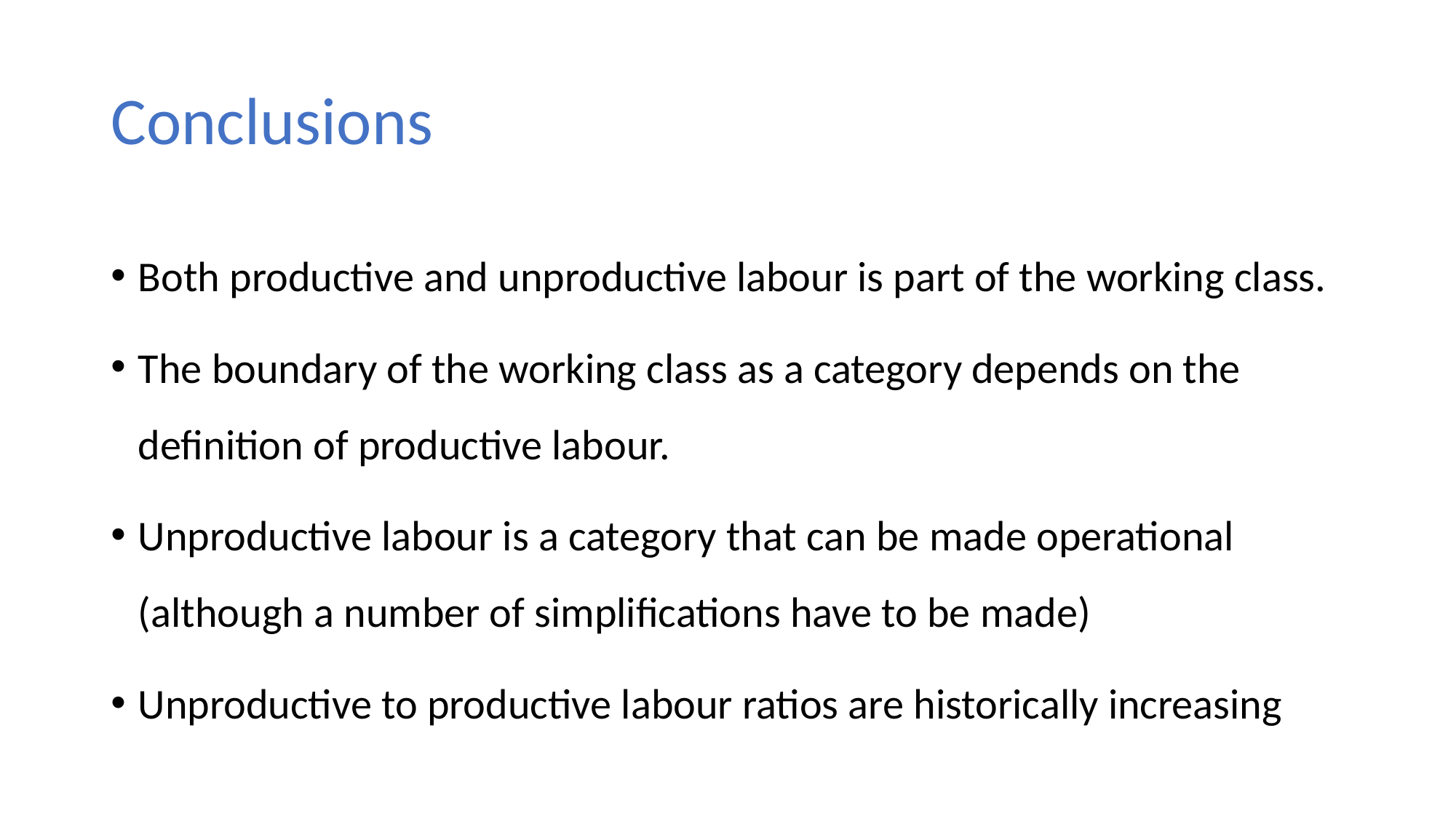

# Conclusions
Both productive and unproductive labour is part of the working class.
The boundary of the working class as a category depends on the definition of productive labour.
Unproductive labour is a category that can be made operational (although a number of simplifications have to be made)
Unproductive to productive labour ratios are historically increasing